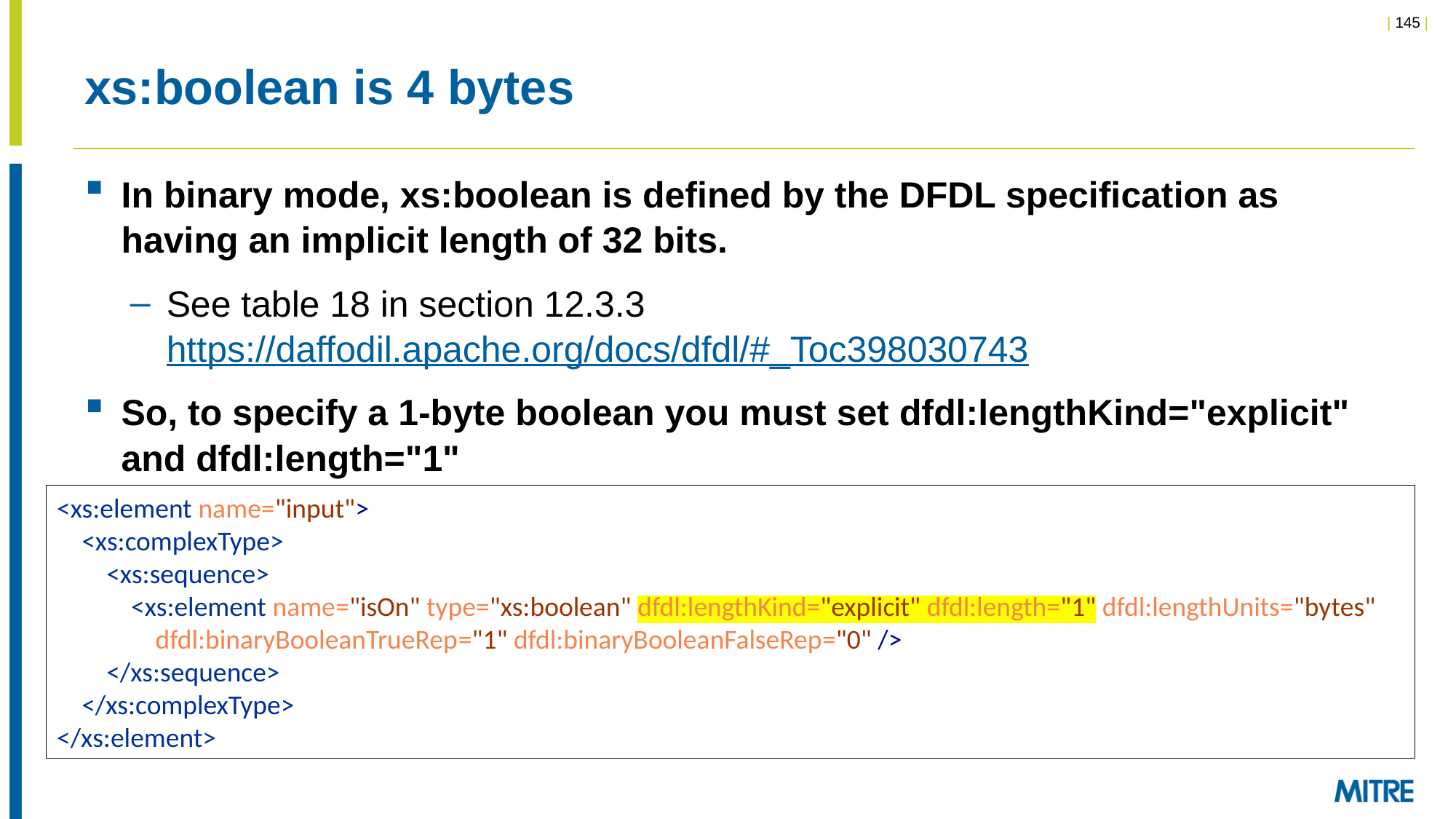

# xs:boolean is 4 bytes
In binary mode, xs:boolean is defined by the DFDL specification as having an implicit length of 32 bits.
See table 18 in section 12.3.3 
https://daffodil.apache.org/docs/dfdl/#_Toc398030743
So, to specify a 1-byte boolean you must set dfdl:lengthKind="explicit" and dfdl:length="1"
<xs:element name="input">
    <xs:complexType>
        <xs:sequence>
            <xs:element name="isOn" type="xs:boolean" dfdl:lengthKind="explicit" dfdl:length="1" dfdl:lengthUnits="bytes"
                dfdl:binaryBooleanTrueRep="1" dfdl:binaryBooleanFalseRep="0" />
        </xs:sequence>
    </xs:complexType>
</xs:element>